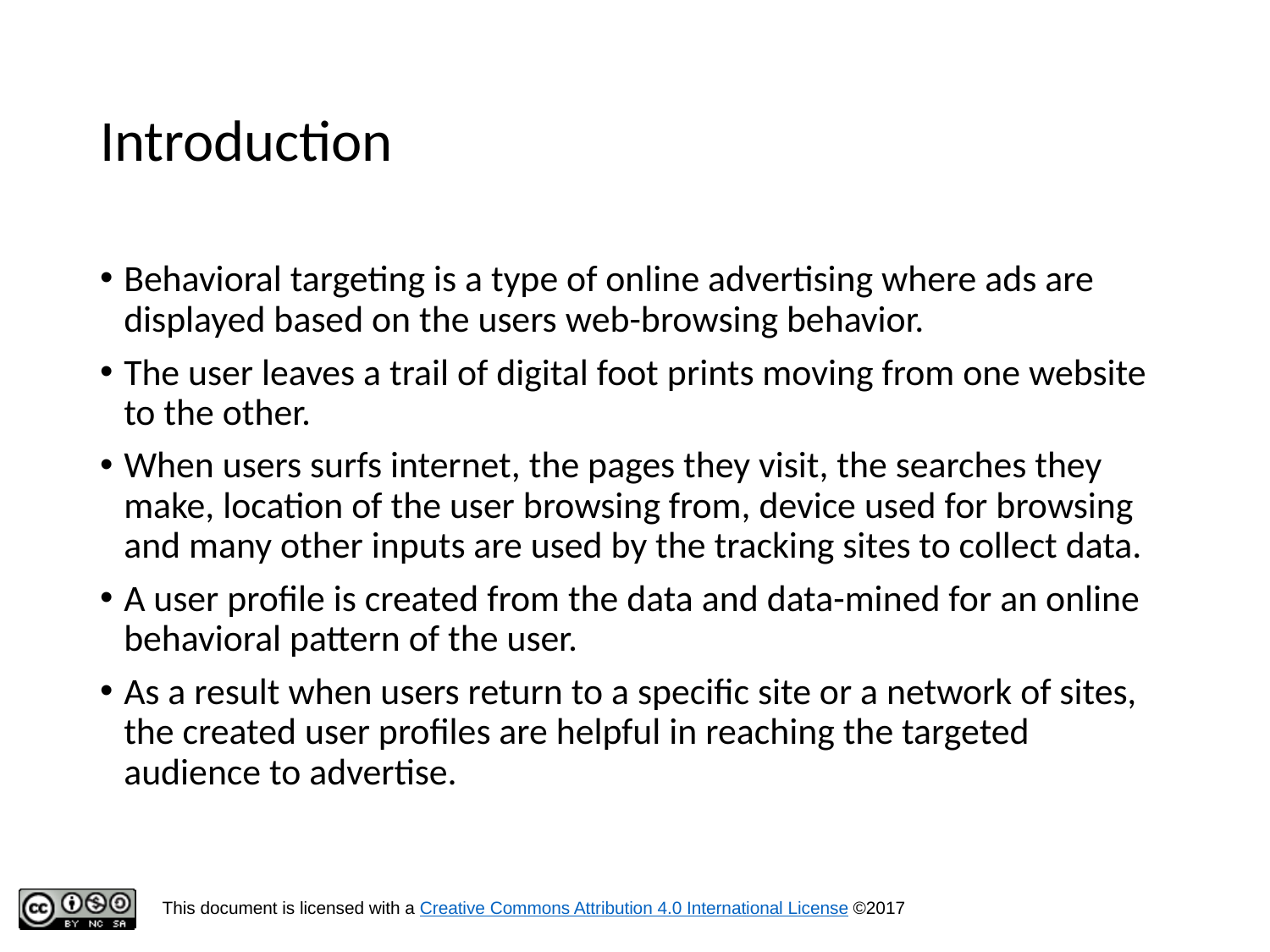

# Introduction
Behavioral targeting is a type of online advertising where ads are displayed based on the users web-browsing behavior.
The user leaves a trail of digital foot prints moving from one website to the other.
When users surfs internet, the pages they visit, the searches they make, location of the user browsing from, device used for browsing and many other inputs are used by the tracking sites to collect data.
A user profile is created from the data and data-mined for an online behavioral pattern of the user.
As a result when users return to a specific site or a network of sites, the created user profiles are helpful in reaching the targeted audience to advertise.